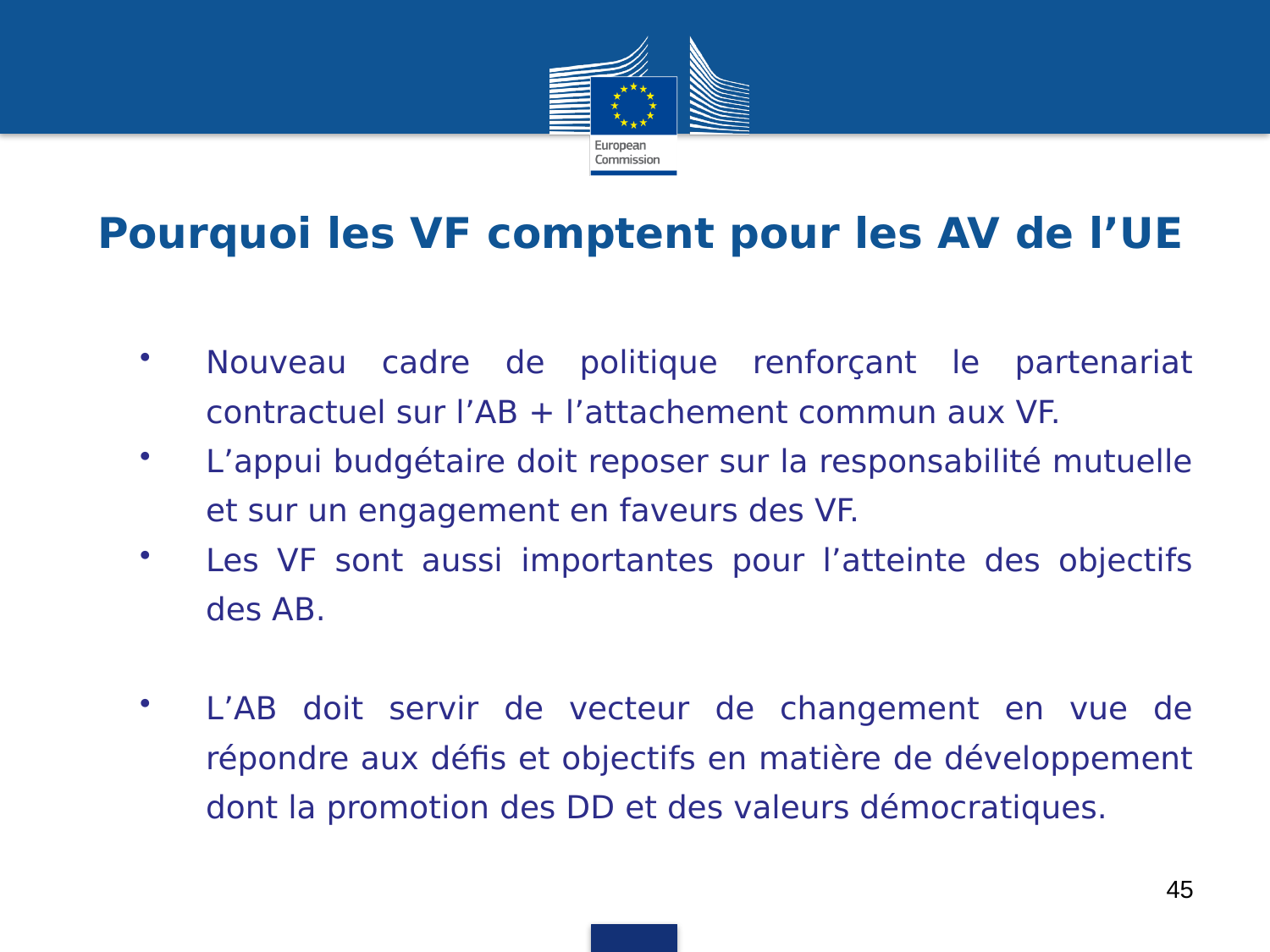

# Pourquoi les VF comptent pour les AV de l’UE

Nouveau cadre de politique renforçant le partenariat contractuel sur l’AB + l’attachement commun aux VF.
L’appui budgétaire doit reposer sur la responsabilité mutuelle et sur un engagement en faveurs des VF.
Les VF sont aussi importantes pour l’atteinte des objectifs des AB.

L’AB doit servir de vecteur de changement en vue de répondre aux défis et objectifs en matière de développement dont la promotion des DD et des valeurs démocratiques.

45